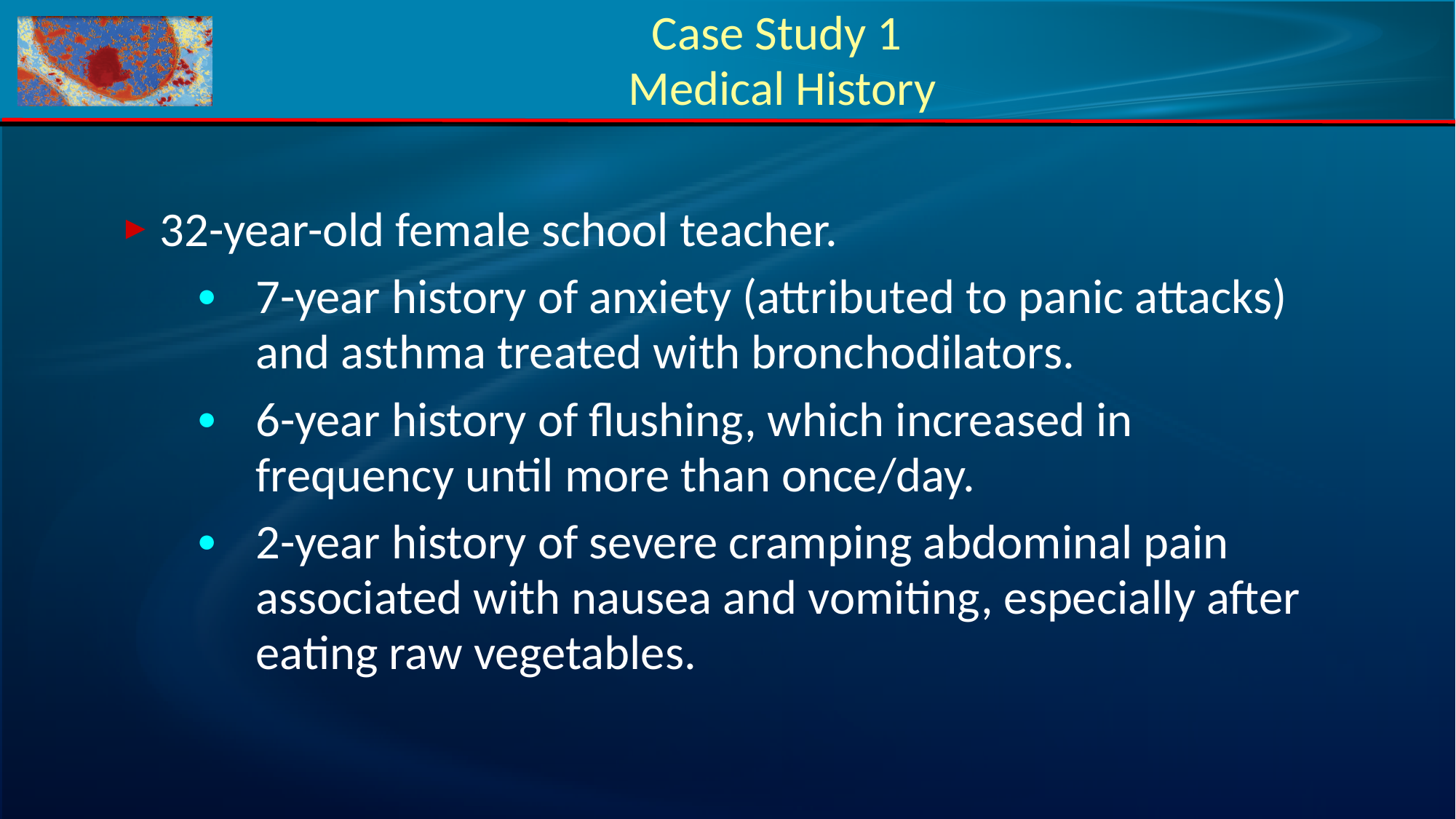

# Case Study 1 Medical History
32-year-old female school teacher.
7-year history of anxiety (attributed to panic attacks) and asthma treated with bronchodilators.
6-year history of flushing, which increased in frequency until more than once/day.
2-year history of severe cramping abdominal pain associated with nausea and vomiting, especially after eating raw vegetables.